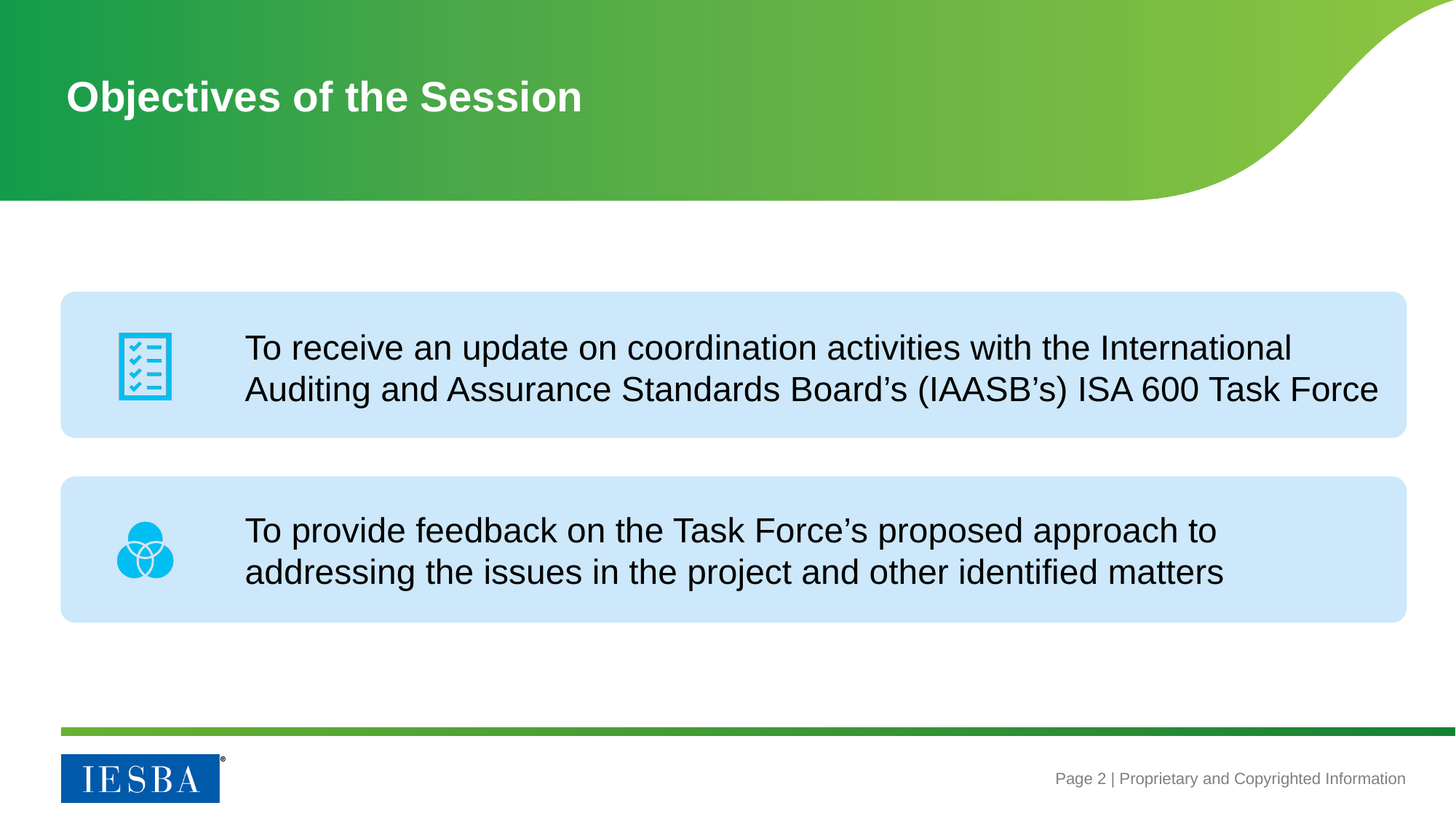

# Objectives of the Session
To receive an update on coordination activities with the International Auditing and Assurance Standards Board’s (IAASB’s) ISA 600 Task Force
To provide feedback on the Task Force’s proposed approach to addressing the issues in the project and other identified matters